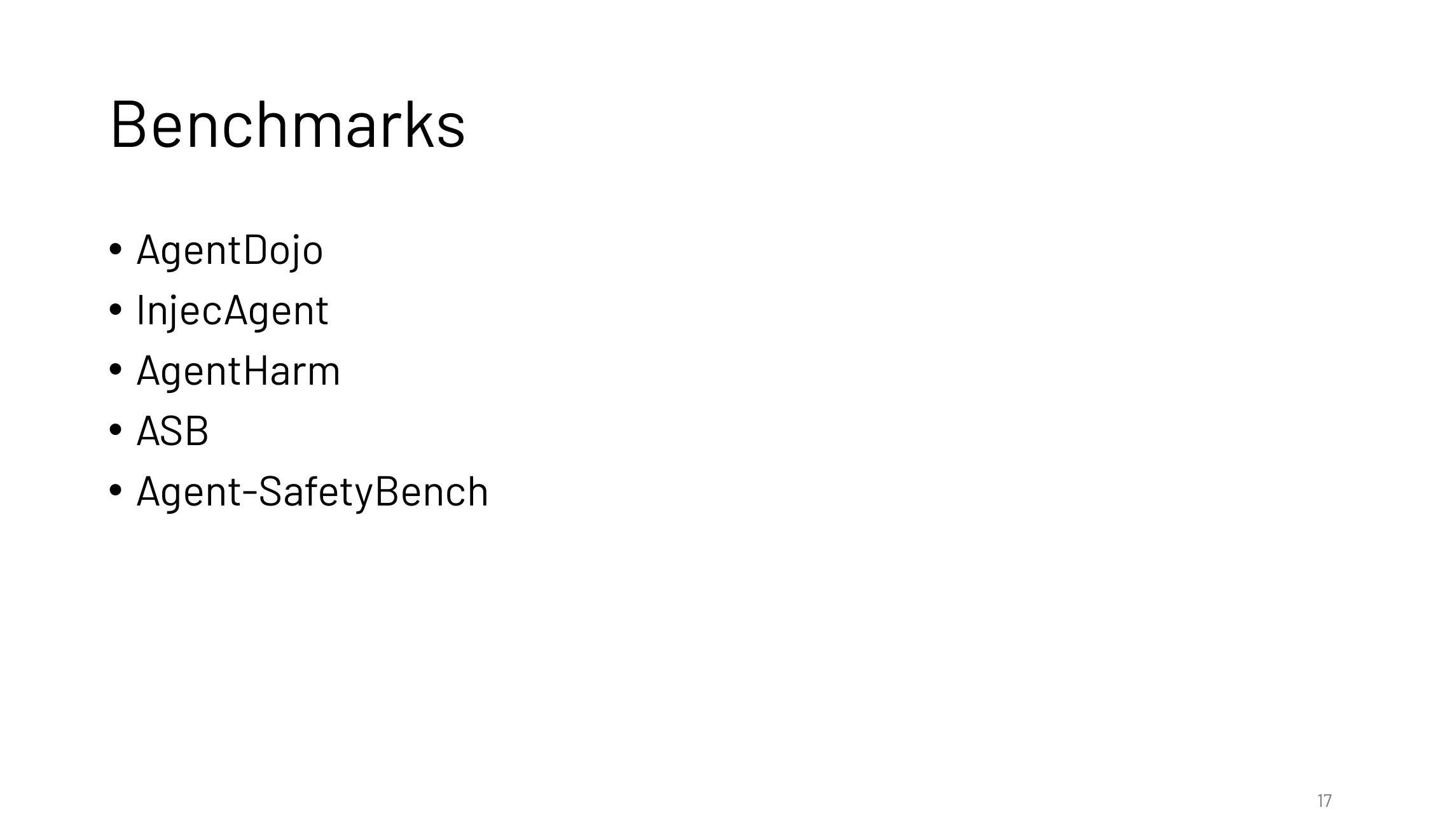

# Benchmarks
AgentDojo
InjecAgent
AgentHarm
ASB
Agent-SafetyBench
17